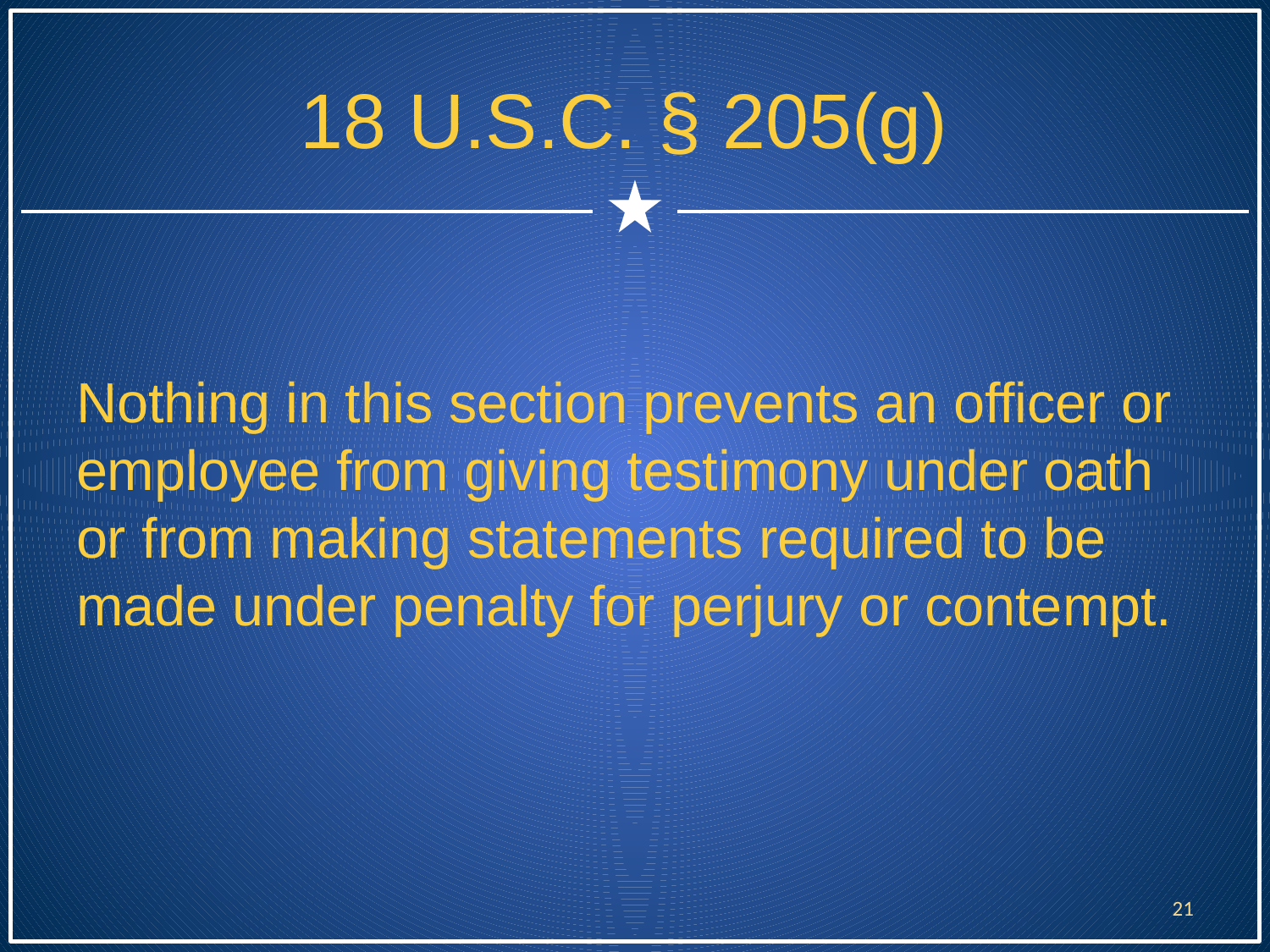

# 18 U.S.C. § 205(g)
Nothing in this section prevents an officer or employee from giving testimony under oath or from making statements required to be made under penalty for perjury or contempt.
21